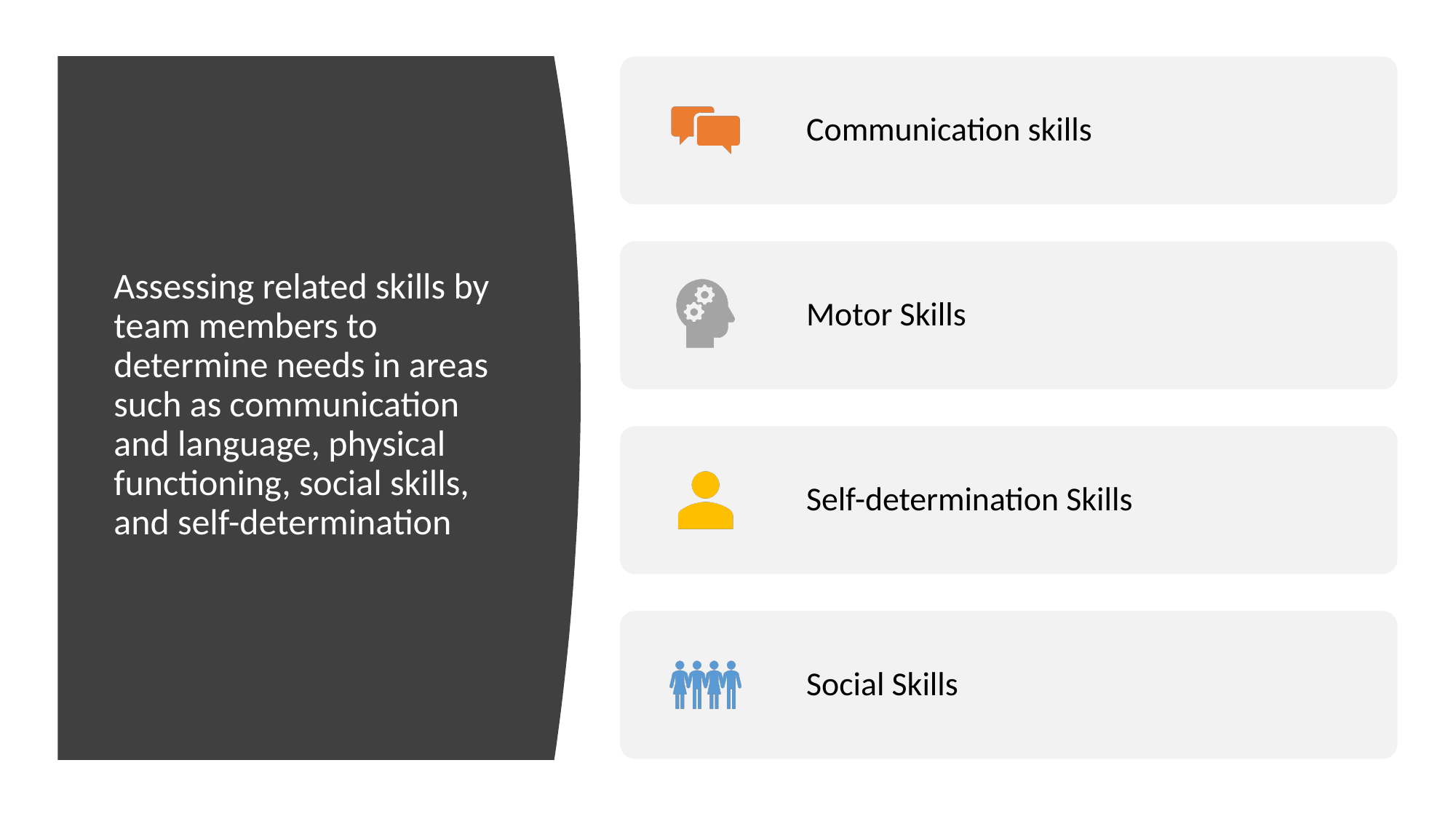

Communication skills

Motor Skills

Self-determination Skills

Social Skills

# Assessing related skills by team members to determine needs in areas such as communication and language, physical functioning, social skills, and self-determination